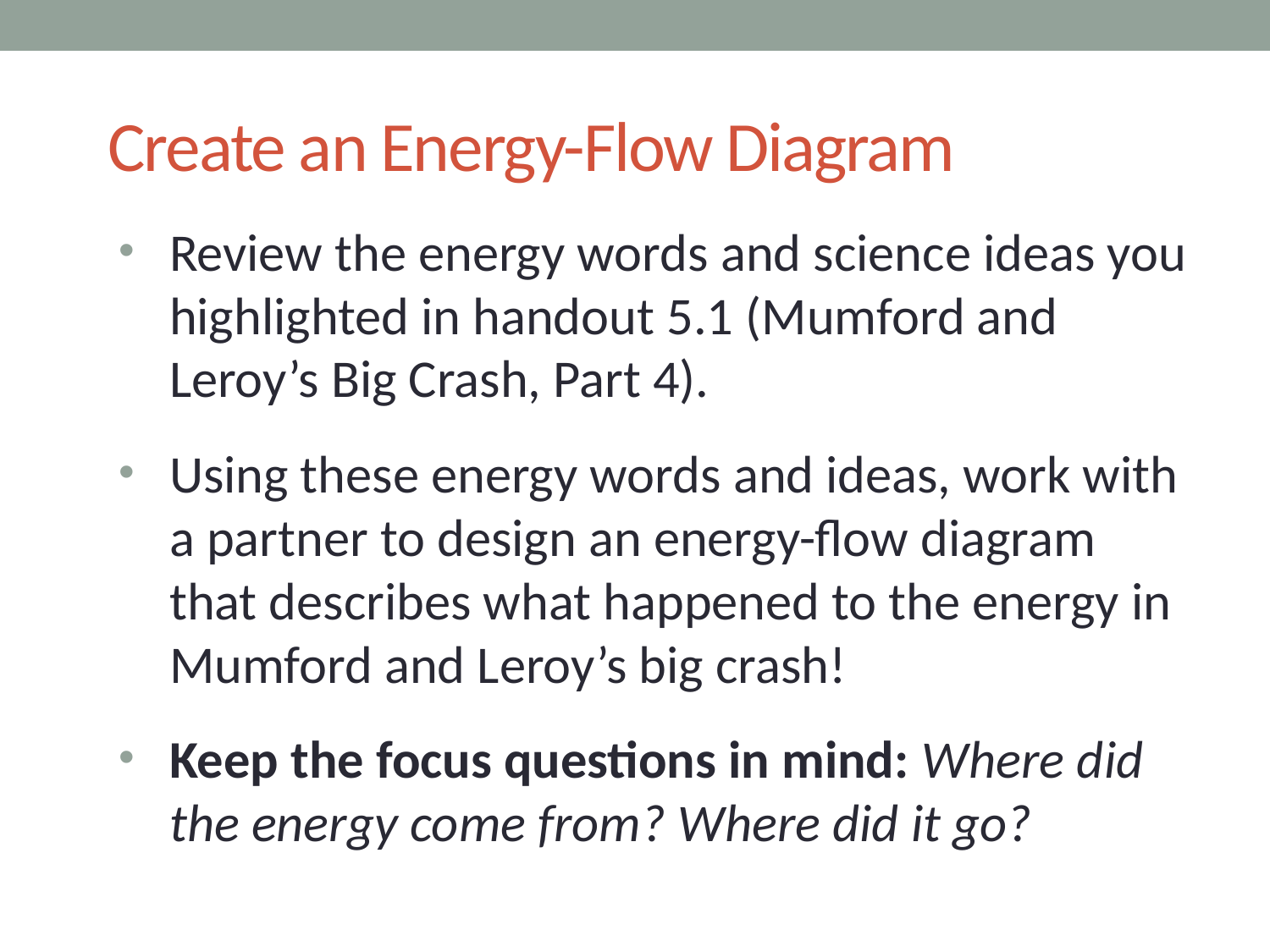

# Create an Energy-Flow Diagram
Review the energy words and science ideas you highlighted in handout 5.1 (Mumford and Leroy’s Big Crash, Part 4).
Using these energy words and ideas, work with a partner to design an energy-flow diagram that describes what happened to the energy in Mumford and Leroy’s big crash!
Keep the focus questions in mind: Where did the energy come from? Where did it go?